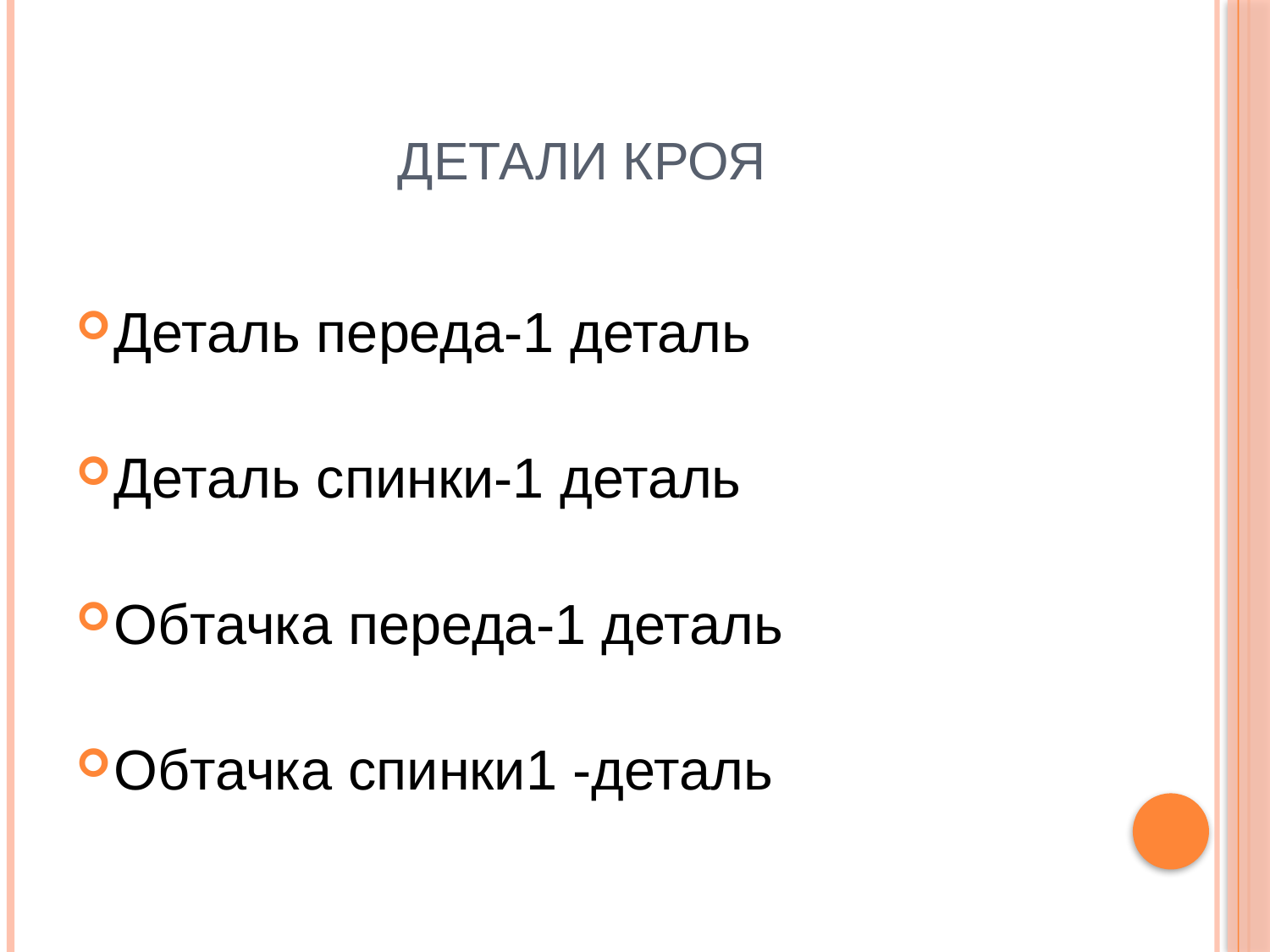

# Детали кроя
Деталь переда-1 деталь
Деталь спинки-1 деталь
Обтачка переда-1 деталь
Обтачка спинки1 -деталь